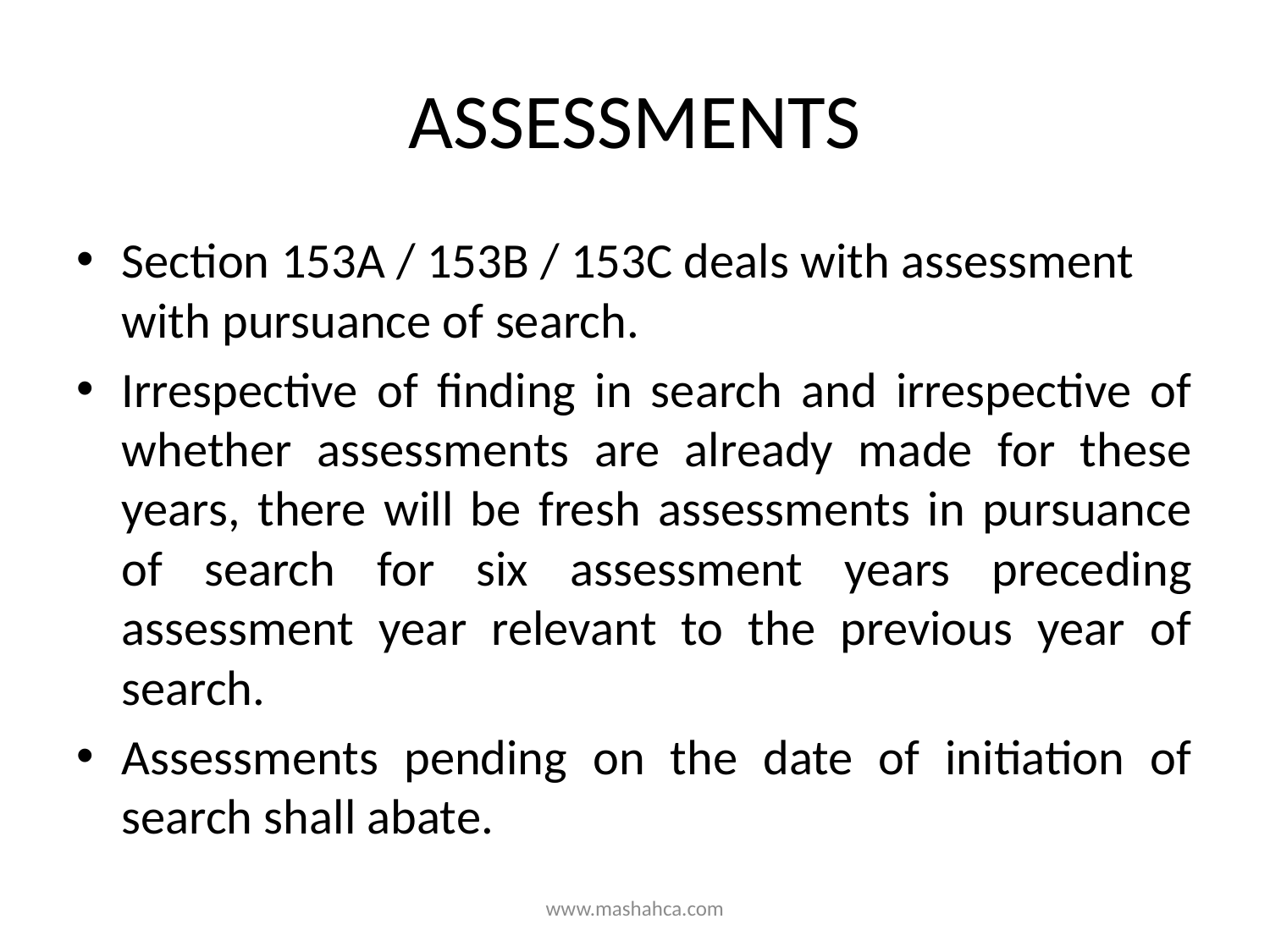

# ASSESSMENTS
Section 153A / 153B / 153C deals with assessment with pursuance of search.
Irrespective of finding in search and irrespective of whether assessments are already made for these years, there will be fresh assessments in pursuance of search for six assessment years preceding assessment year relevant to the previous year of search.
Assessments pending on the date of initiation of search shall abate.
www.mashahca.com